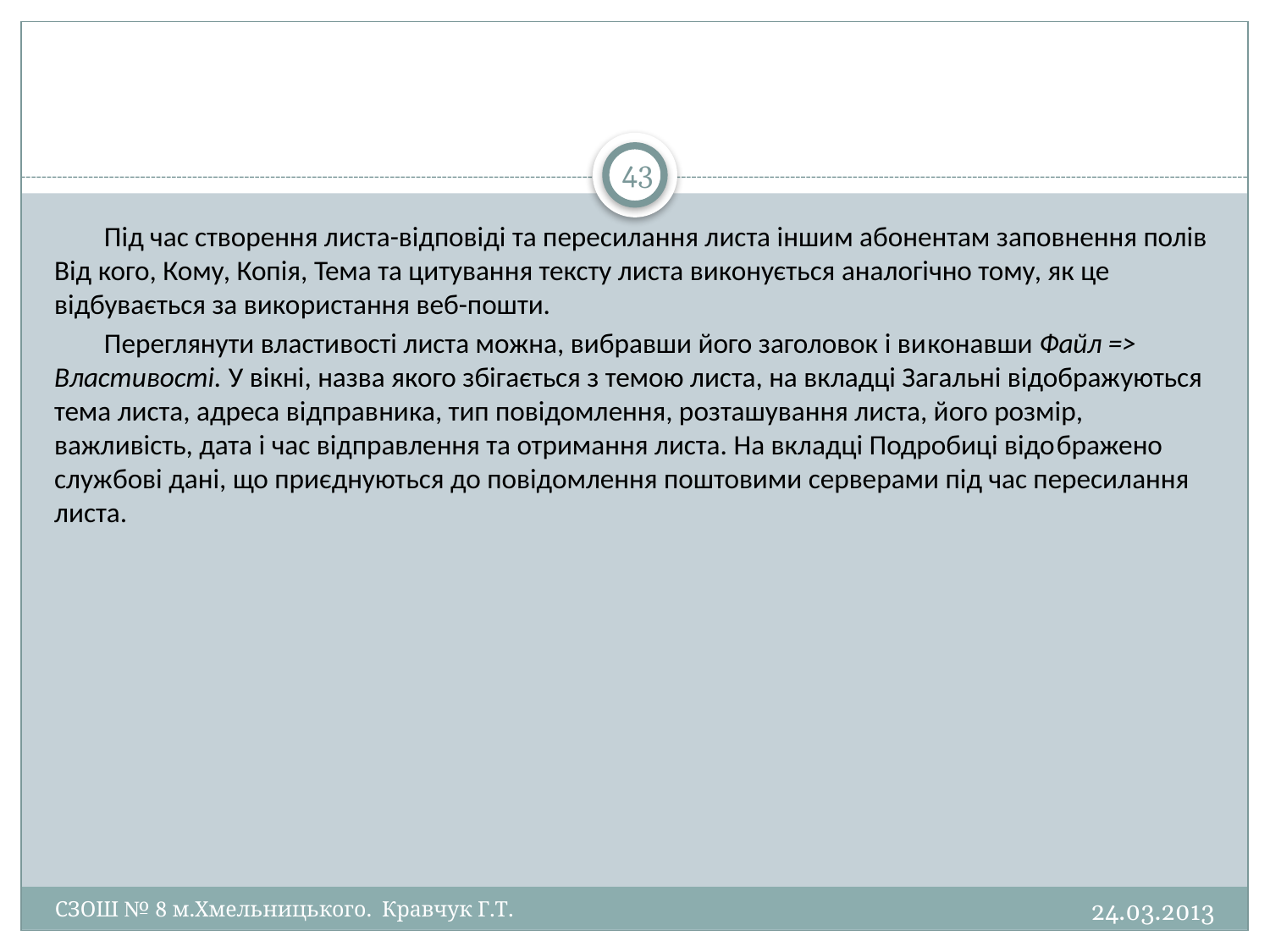

#
43
Під час створення листа-відповіді та пересилання листа іншим абонентам заповнення полів Від кого, Кому, Копія, Тема та цитування тексту листа виконується аналогічно тому, як це відбувається за вико­ристання веб-пошти.
Переглянути властивості листа можна, вибравши його заголовок і ви­конавши Файл => Властивості. У вікні, назва якого збігається з темою листа, на вкладці Загальні відображуються тема листа, адреса відправ­ника, тип повідомлення, розташування листа, його розмір, важливість, дата і час відправлення та отримання листа. На вкладці Подробиці відо­бражено службові дані, що приєднуються до повідомлення поштовими серверами під час пересилання листа.
24.03.2013
СЗОШ № 8 м.Хмельницького.  Кравчук Г.Т.